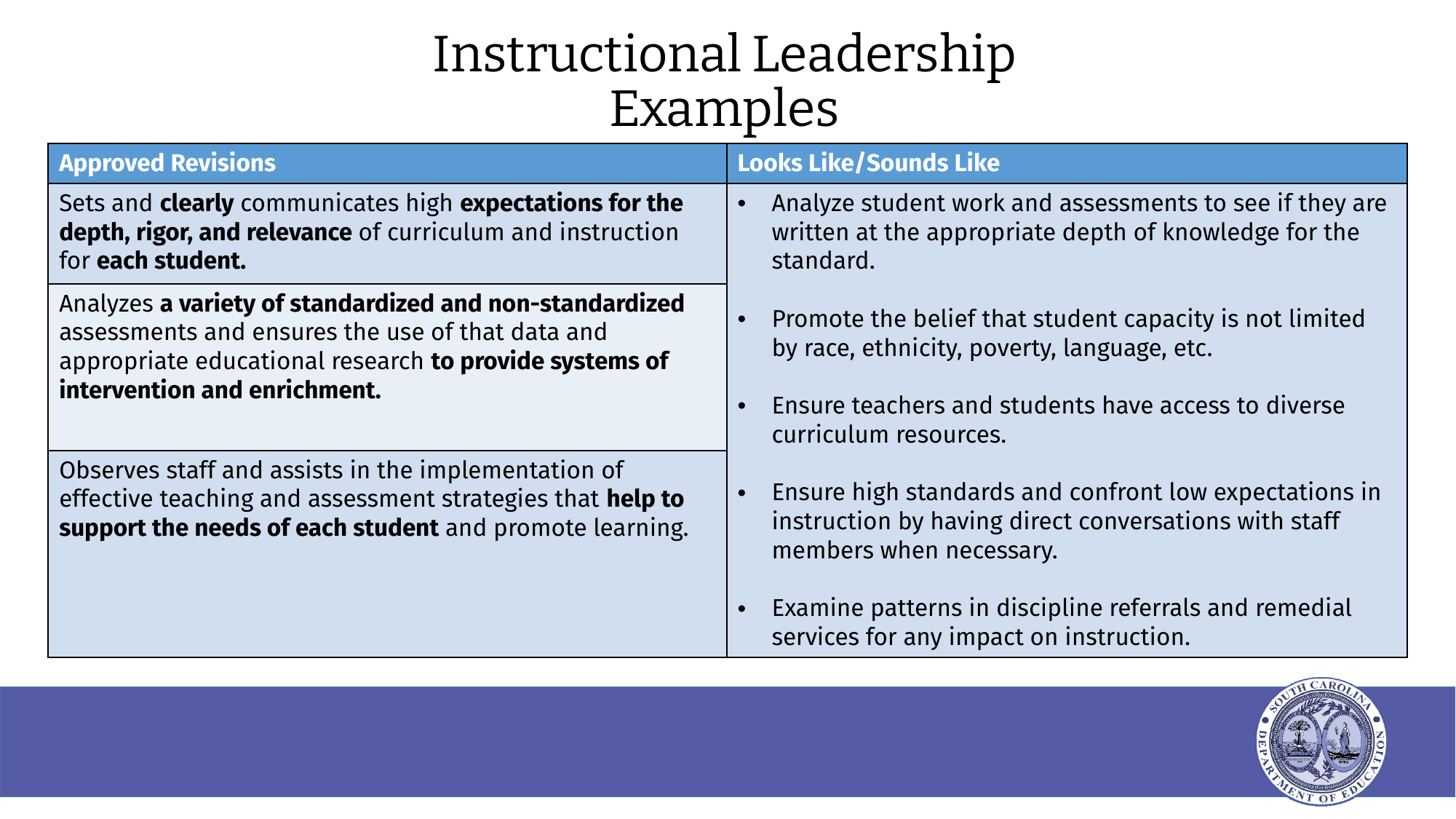

# Instructional Leadership Examples
| Approved Revisions | Looks Like/Sounds Like |
| --- | --- |
| Sets and clearly communicates high expectations for the depth, rigor, and relevance of curriculum and instruction for each student. | Analyze student work and assessments to see if they are written at the appropriate depth of knowledge for the standard. Promote the belief that student capacity is not limited by race, ethnicity, poverty, language, etc. Ensure teachers and students have access to diverse curriculum resources. Ensure high standards and confront low expectations in instruction by having direct conversations with staff members when necessary. Examine patterns in discipline referrals and remedial services for any impact on instruction. |
| Analyzes a variety of standardized and non-standardized assessments and ensures the use of that data and appropriate educational research to provide systems of intervention and enrichment. |  |
| Observes staff and assists in the implementation of effective teaching and assessment strategies that help to support the needs of each student and promote learning. |  |